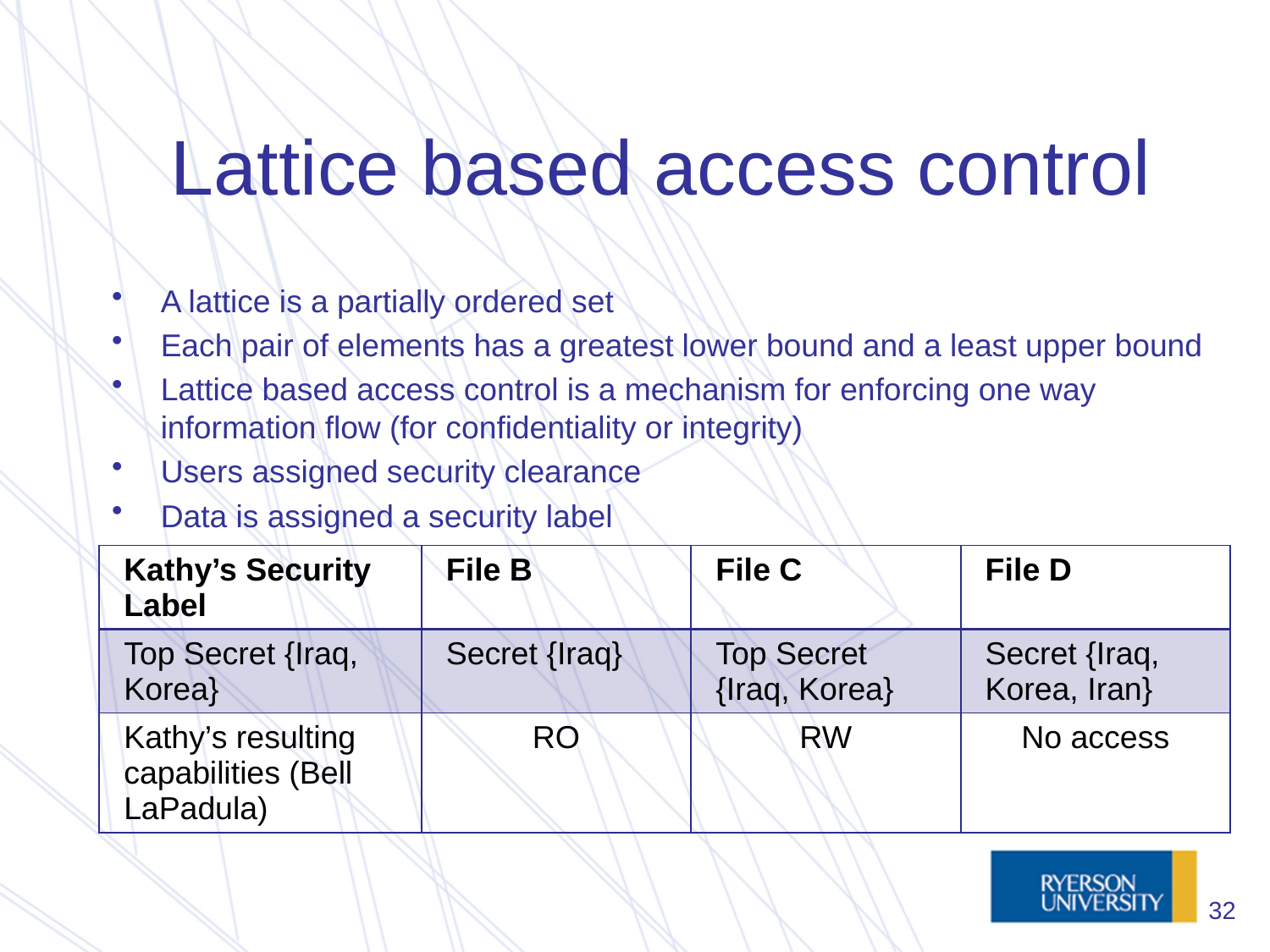

# Lattice based access control
A lattice is a partially ordered set
Each pair of elements has a greatest lower bound and a least upper bound
Lattice based access control is a mechanism for enforcing one way information flow (for confidentiality or integrity)
Users assigned security clearance
Data is assigned a security label

| Kathy’s Security Label | File B | File C | File D |
| --- | --- | --- | --- |
| Top Secret {Iraq, Korea} | Secret {Iraq} | Top Secret {Iraq, Korea} | Secret {Iraq, Korea, Iran} |
| Kathy’s resulting capabilities (Bell LaPadula) | RO | RW | No access |
32